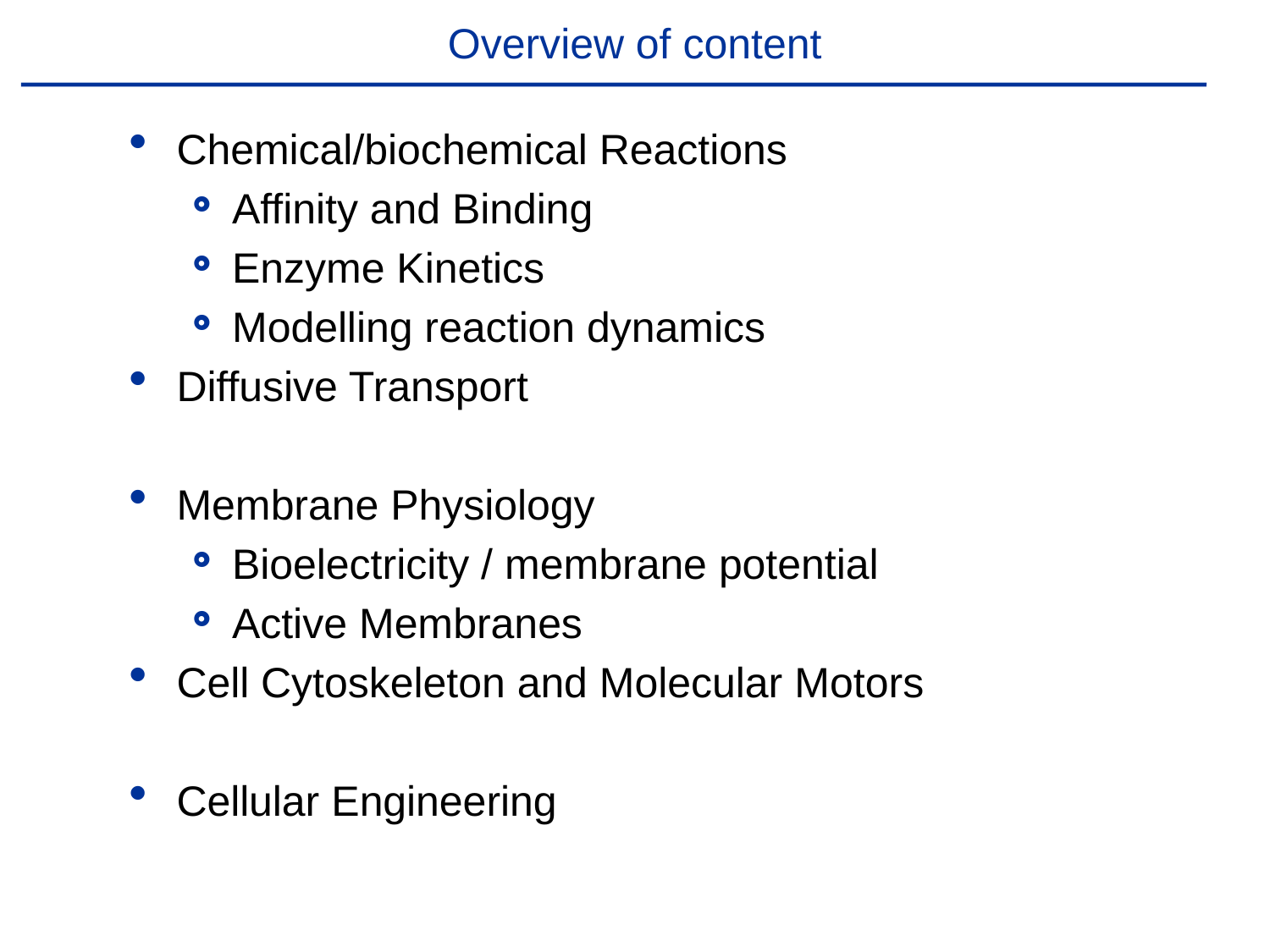

# Overview of content

Chemical/biochemical Reactions
Affinity and Binding
Enzyme Kinetics
Modelling reaction dynamics
Diffusive Transport

Membrane Physiology
Bioelectricity / membrane potential
Active Membranes
Cell Cytoskeleton and Molecular Motors

Cellular Engineering